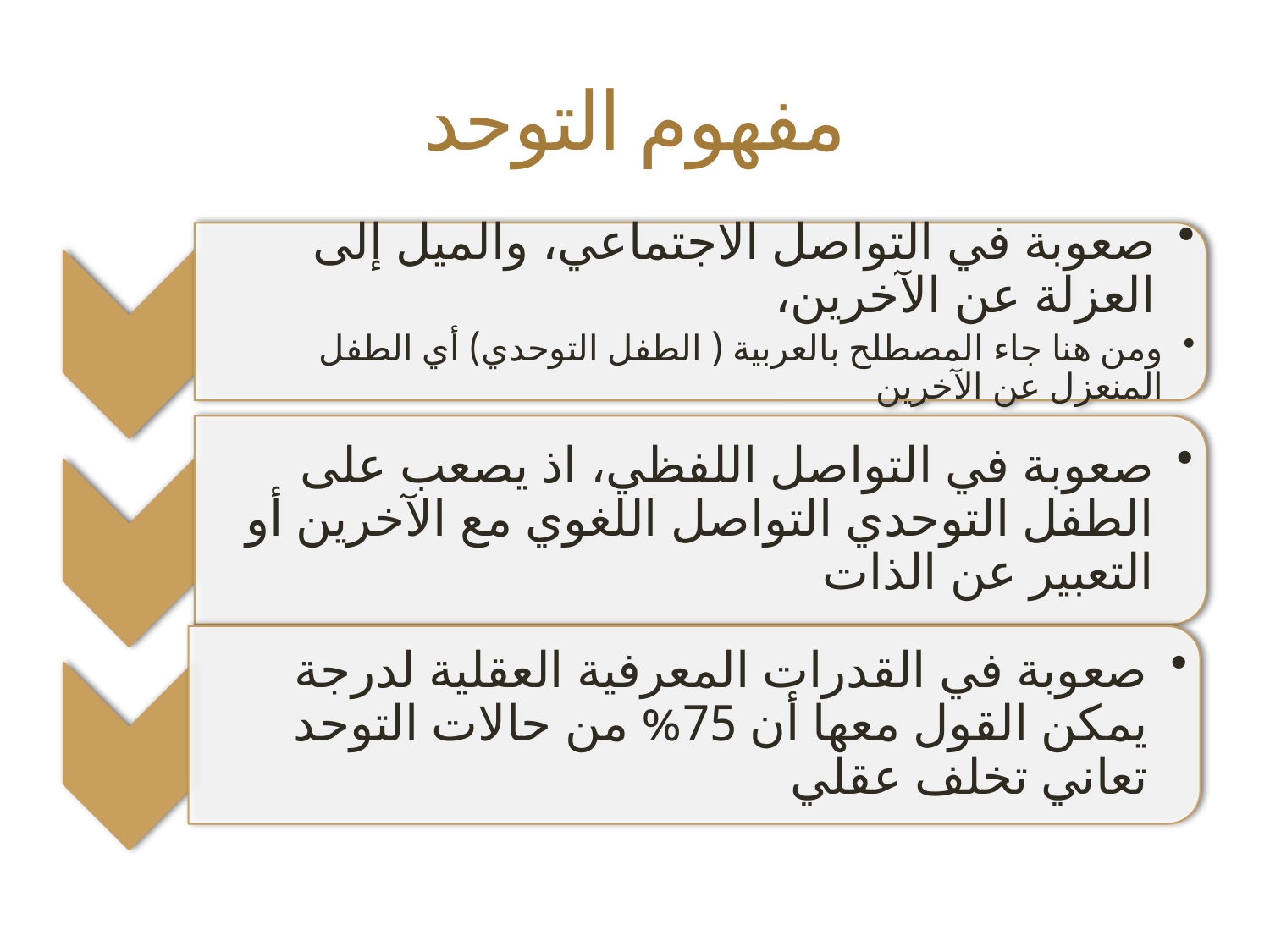

# مفهوم التوحد

صعوبة في التواصل الاجتماعي، والميل إلى العزلة عن الآخرين،
ومن هنا جاء المصطلح بالعربية ( الطفل التوحدي) أي الطفل المنعزل عن الآخرين

صعوبة في التواصل اللفظي، اذ يصعب على الطفل التوحدي التواصل اللغوي مع الآخرين أو التعبير عن الذات

صعوبة في القدرات المعرفية العقلية لدرجة يمكن القول معها أن 75% من حالات التوحد تعاني تخلف عقلي